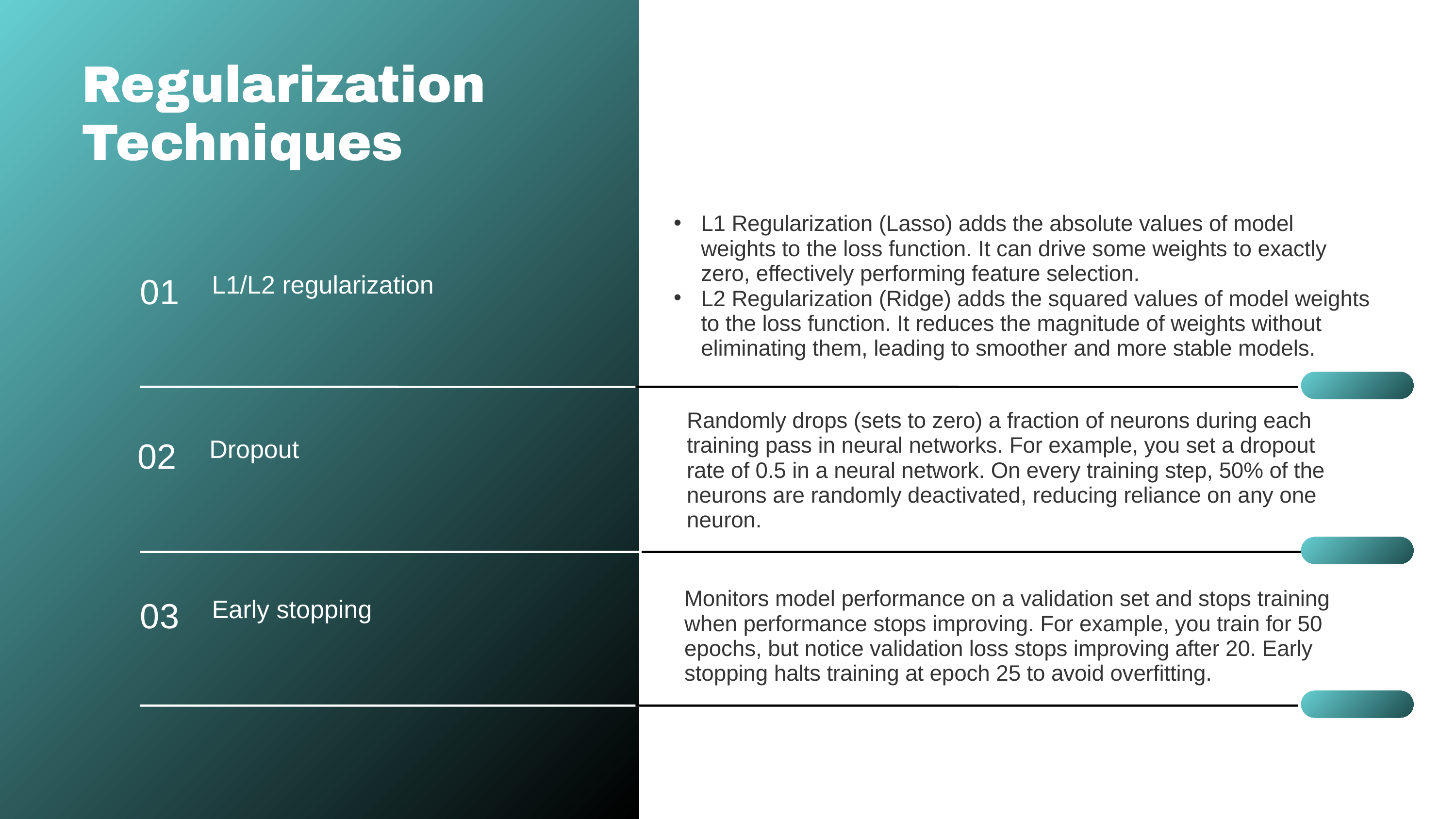

Regularization Techniques
L1 Regularization (Lasso) adds the absolute values of model weights to the loss function. It can drive some weights to exactly zero, effectively performing feature selection.
L2 Regularization (Ridge) adds the squared values of model weights to the loss function. It reduces the magnitude of weights without eliminating them, leading to smoother and more stable models.

01
L1/L2 regularization

Randomly drops (sets to zero) a fraction of neurons during each training pass in neural networks. For example, you set a dropout rate of 0.5 in a neural network. On every training step, 50% of the neurons are randomly deactivated, reducing reliance on any one neuron.
02
Dropout

Monitors model performance on a validation set and stops training when performance stops improving. For example, you train for 50 epochs, but notice validation loss stops improving after 20. Early stopping halts training at epoch 25 to avoid overfitting.
03
Early stopping